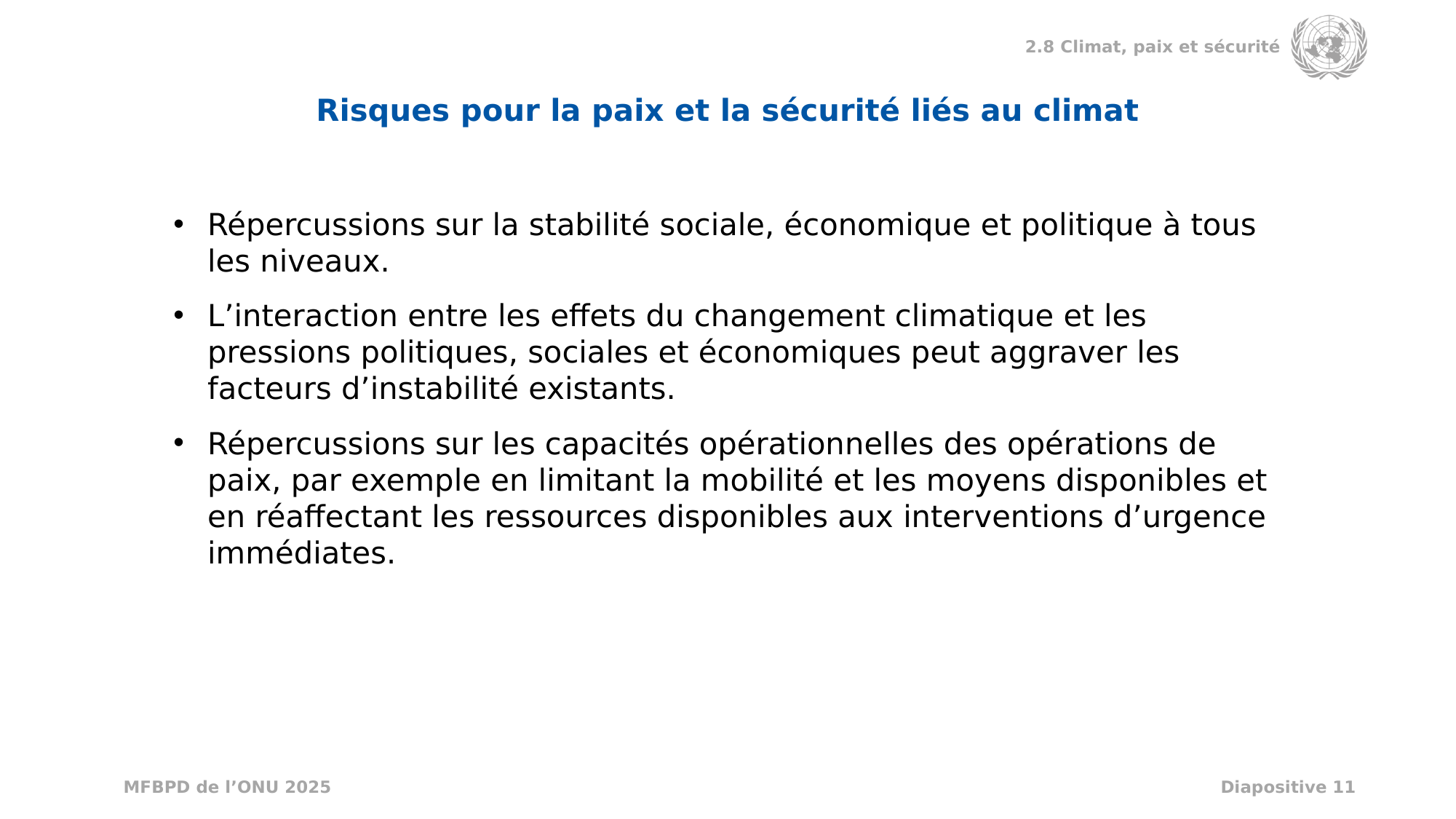

Risques pour la paix et la sécurité liés au climat
Répercussions sur la stabilité sociale, économique et politique à tous les niveaux.
L’interaction entre les effets du changement climatique et les pressions politiques, sociales et économiques peut aggraver les facteurs d’instabilité existants.
Répercussions sur les capacités opérationnelles des opérations de paix, par exemple en limitant la mobilité et les moyens disponibles et en réaffectant les ressources disponibles aux interventions d’urgence immédiates.